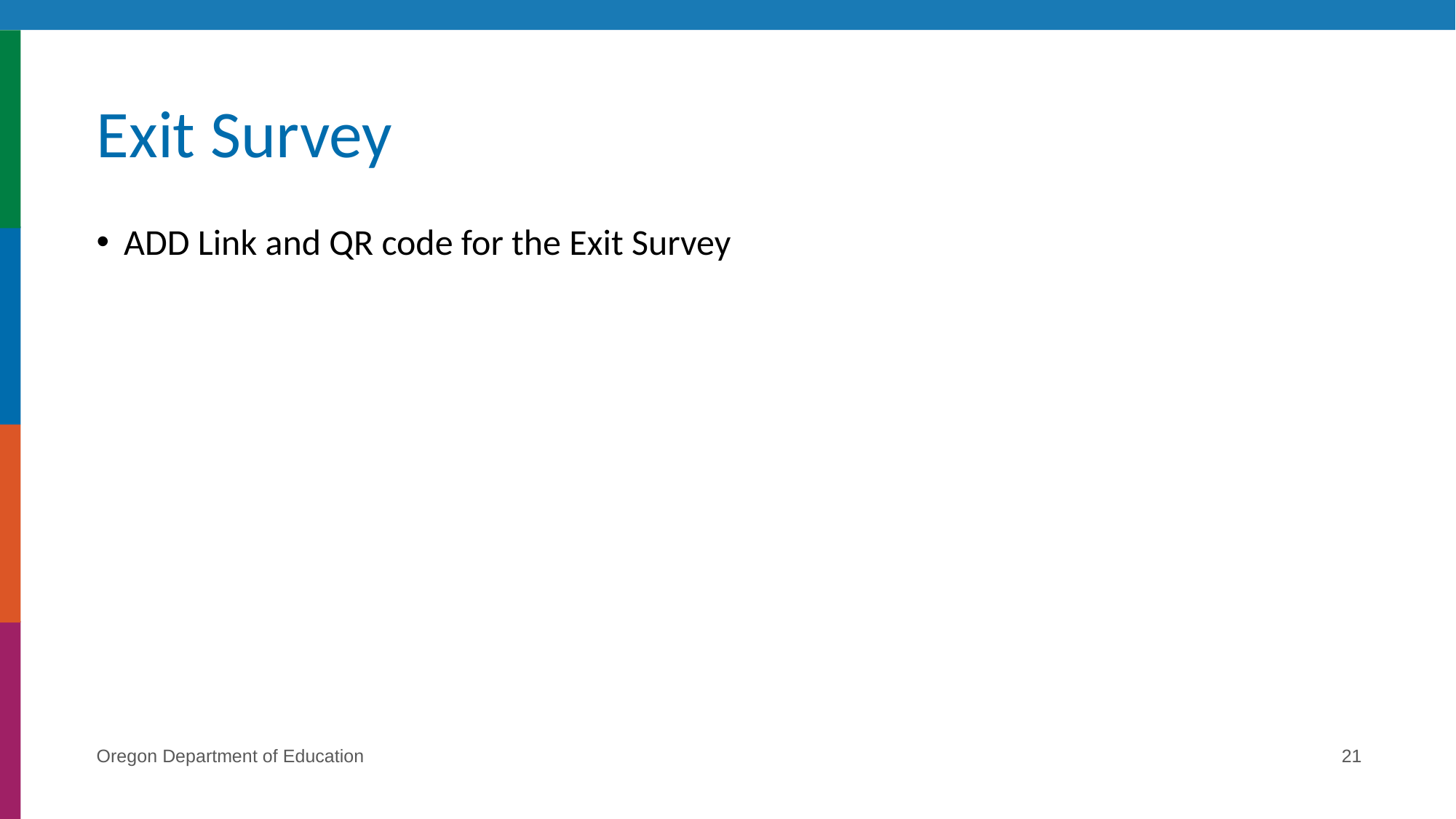

# Exit Survey
ADD Link and QR code for the Exit Survey
Oregon Department of Education
21